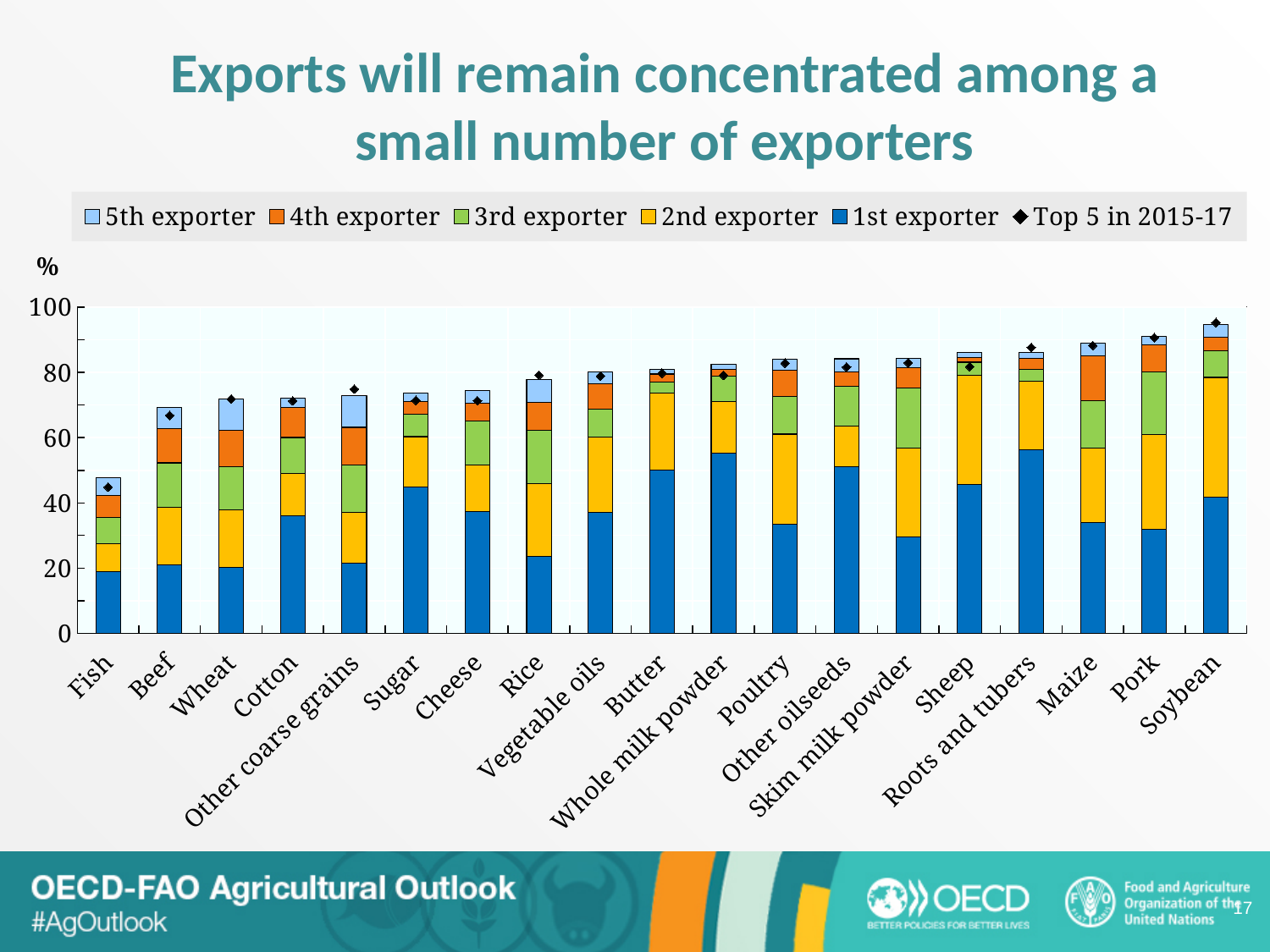

# Exports will remain concentrated among a small number of exporters

### Chart

| Category | 1st exporter | 2nd exporter | 3rd exporter | 4th exporter | 5th exporter | Top 5 in 2015-17 |
|---|---|---|---|---|---|---|
| Fish | 18.95663021700118 | 8.417962493397232 | 8.136478317817453 | 6.880891581398285 | 5.257573516107526 | 44.81883136361411 |
| Beef | 21.00461120213853 | 17.69167292239807 | 13.57811093288972 | 10.61161060143579 | 6.284142951744498 | 66.82222699474919 |
| Wheat | 20.22796636634079 | 17.58650298746043 | 13.28493716575686 | 11.06130974342157 | 9.800414417753768 | 71.90040141829233 |
| Cotton | 36.11995053192818 | 12.81801401616623 | 11.11803147748036 | 9.15934273574063 | 2.964735491448099 | 71.26416364251963 |
| Other coarse grains | 21.37657667701838 | 15.71550374173527 | 14.5329572847339 | 11.54281848892062 | 9.732537794802525 | 74.89643481217766 |
| Sugar | 44.79735631844435 | 15.50506596542795 | 6.90731355975438 | 3.762704729645294 | 2.615684386118247 | 71.44802183486016 |
| Cheese | 37.4452674445366 | 14.30066444932047 | 13.27563538536366 | 5.617459901466613 | 3.834939023573547 | 71.32448750535382 |
| Rice | 23.64391206178952 | 22.23172834428793 | 16.39526026553797 | 8.44603706127511 | 7.191091947343428 | 79.17868164240085 |
| Vegetable oils | 37.15138201260069 | 23.06026639479225 | 8.477493571261038 | 7.896321467225682 | 3.610430133341226 | 78.91525894484215 |
| Butter | 50.16661571233117 | 23.63335596355128 | 3.144574639422999 | 2.567703810318295 | 1.522831397320825 | 79.76561035832023 |
| Whole milk powder | 55.26958160632541 | 15.92866263990949 | 7.737506427962979 | 1.987617080909784 | 1.505422832397331 | 79.11067417632397 |
| Poultry | 33.49492322551651 | 27.60010573823012 | 11.46311635413733 | 8.240291664833489 | 3.1751000786799 | 82.8495451315505 |
| Other oilseeds | 51.11388998065713 | 12.46051314428604 | 12.29584288589949 | 4.373240196828485 | 3.939995154661819 | 81.65500210092611 |
| Skim milk powder | 29.64334293138377 | 27.21647121106738 | 18.30231694447491 | 6.188521922606123 | 3.063296047872523 | 82.99170165074686 |
| Sheep | 45.71905113872476 | 33.4245792689771 | 4.011039049063385 | 1.522889367282808 | 1.35055550351371 | 81.7900477216386 |
| Roots and tubers | 56.34787085731655 | 20.84941101201919 | 3.731309117668832 | 3.29730167550372 | 2.013017491583674 | 87.64930836814217 |
| Maize | 33.86726961175965 | 22.95989854301933 | 14.51449072022104 | 13.84124244391029 | 3.908313263698195 | 88.27910252814631 |
| Pork | 31.85172350442339 | 29.02015067500718 | 19.19827750354763 | 8.331417917369134 | 2.672638832769862 | 90.72489560738198 |
| Soybean | 41.84531750227423 | 36.641044351894 | 8.219388888049675 | 4.080803500319077 | 3.954049726815727 | 95.31146935165694 |
17